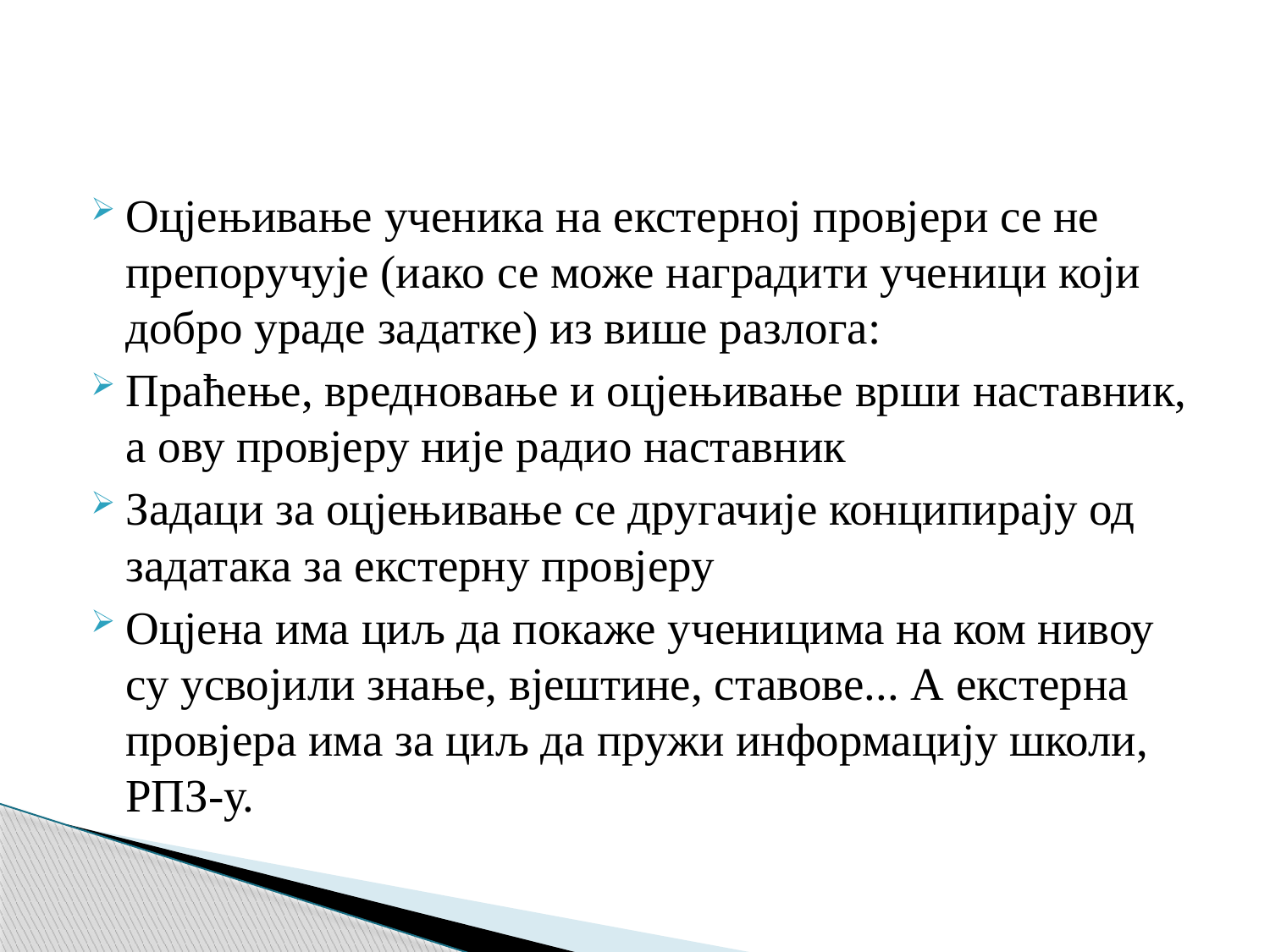

Оцјењивање ученика на екстерној провјери се не препоручује (иако се може наградити ученици који добро ураде задатке) из више разлога:
Праћење, вредновање и оцјењивање врши наставник, а ову провјеру није радио наставник
Задаци за оцјењивање се другачије конципирају од задатака за екстерну провјеру
Оцјена има циљ да покаже ученицима на ком нивоу су усвојили знање, вјештине, ставове... А екстерна провјера има за циљ да пружи информацију школи, РПЗ-у.